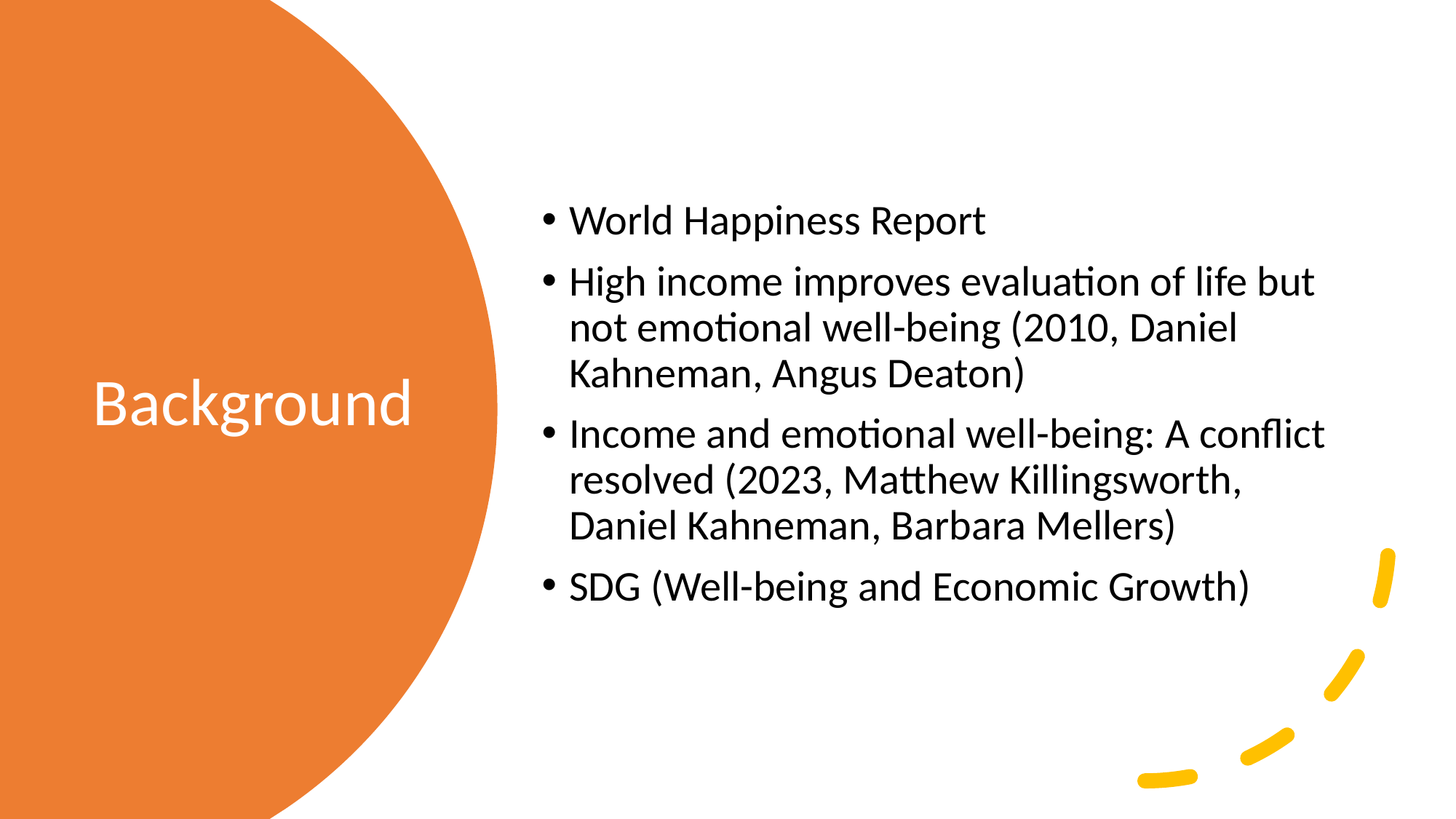

World Happiness Report
High income improves evaluation of life but not emotional well-being (2010, Daniel Kahneman, Angus Deaton)
Income and emotional well-being: A conflict resolved (2023, Matthew Killingsworth, Daniel Kahneman, Barbara Mellers)
SDG (Well-being and Economic Growth)
# Background